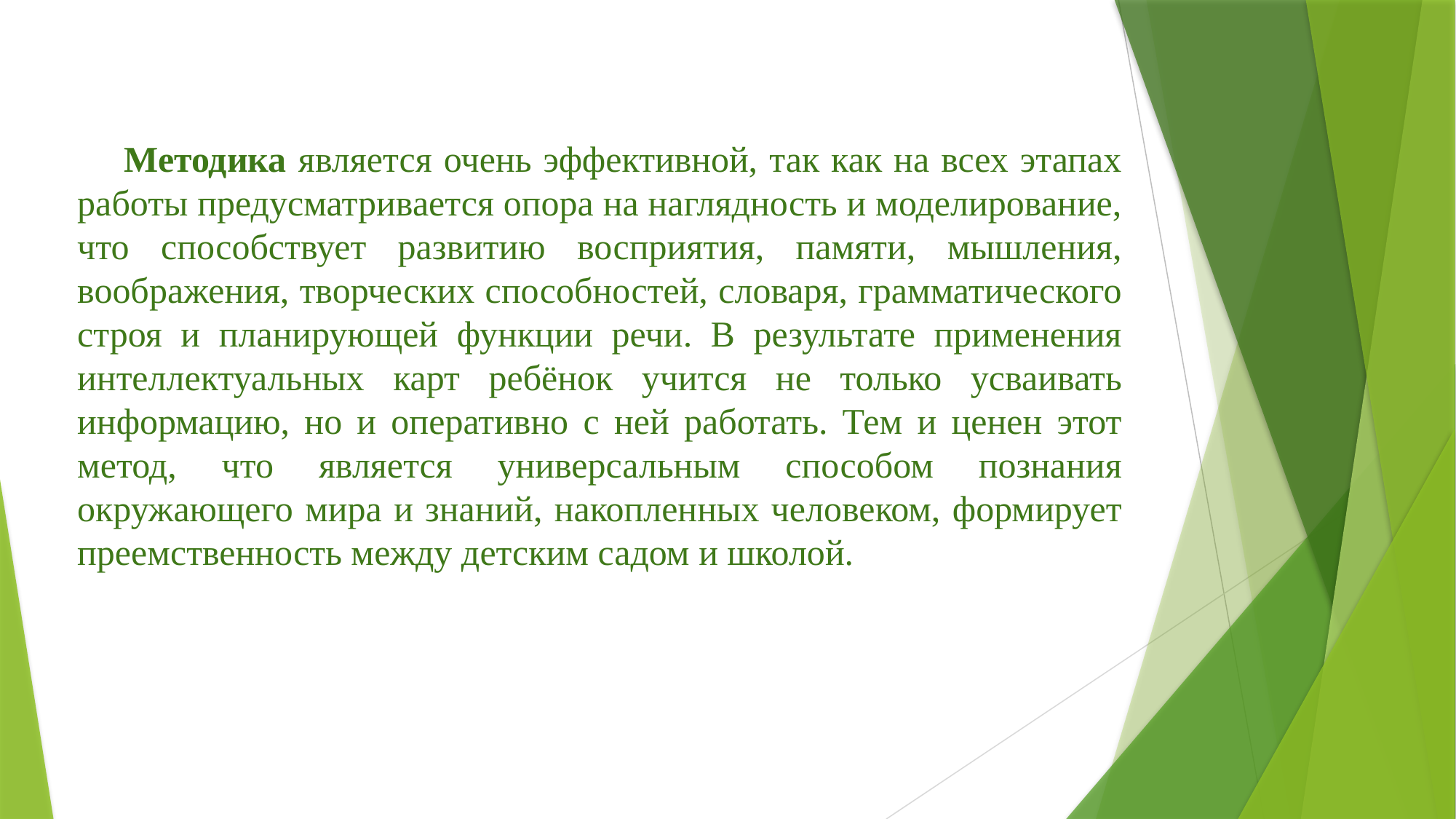

Методика является очень эффективной, так как на всех этапах работы предусматривается опора на наглядность и моделирование, что способствует развитию восприятия, памяти, мышления, воображения, творческих способностей, словаря, грамматического строя и планирующей функции речи. В результате применения интеллектуальных карт ребёнок учится не только усваивать информацию, но и оперативно с ней работать. Тем и ценен этот метод, что является универсальным способом познания окружающего мира и знаний, накопленных человеком, формирует преемственность между детским садом и школой.